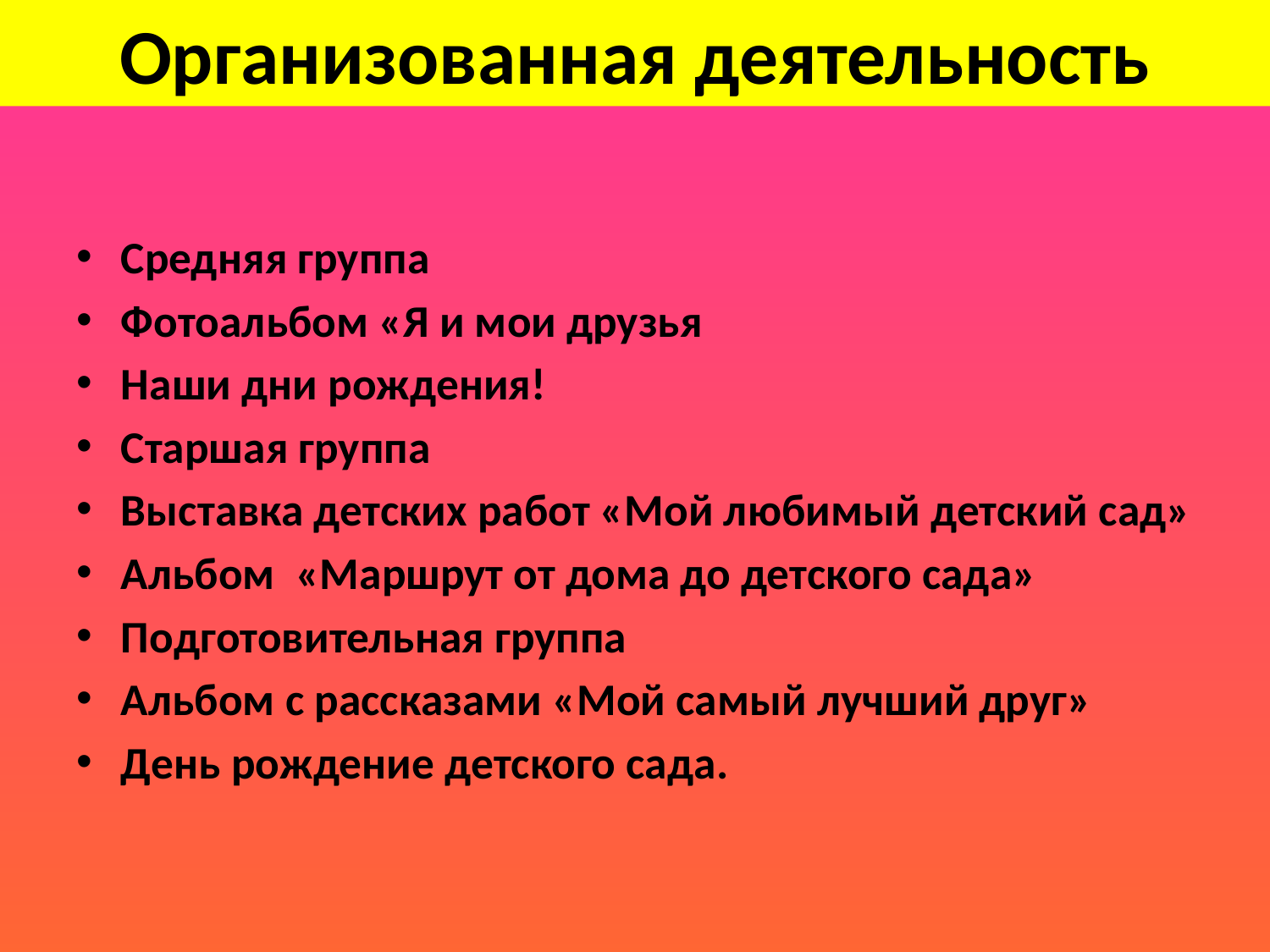

# Организованная деятельность
Средняя группа
Фотоальбом «Я и мои друзья
Наши дни рождения!
Старшая группа
Выставка детских работ «Мой любимый детский сад»
Альбом  «Маршрут от дома до детского сада»
Подготовительная группа
Альбом с рассказами «Мой самый лучший друг»
День рождение детского сада.